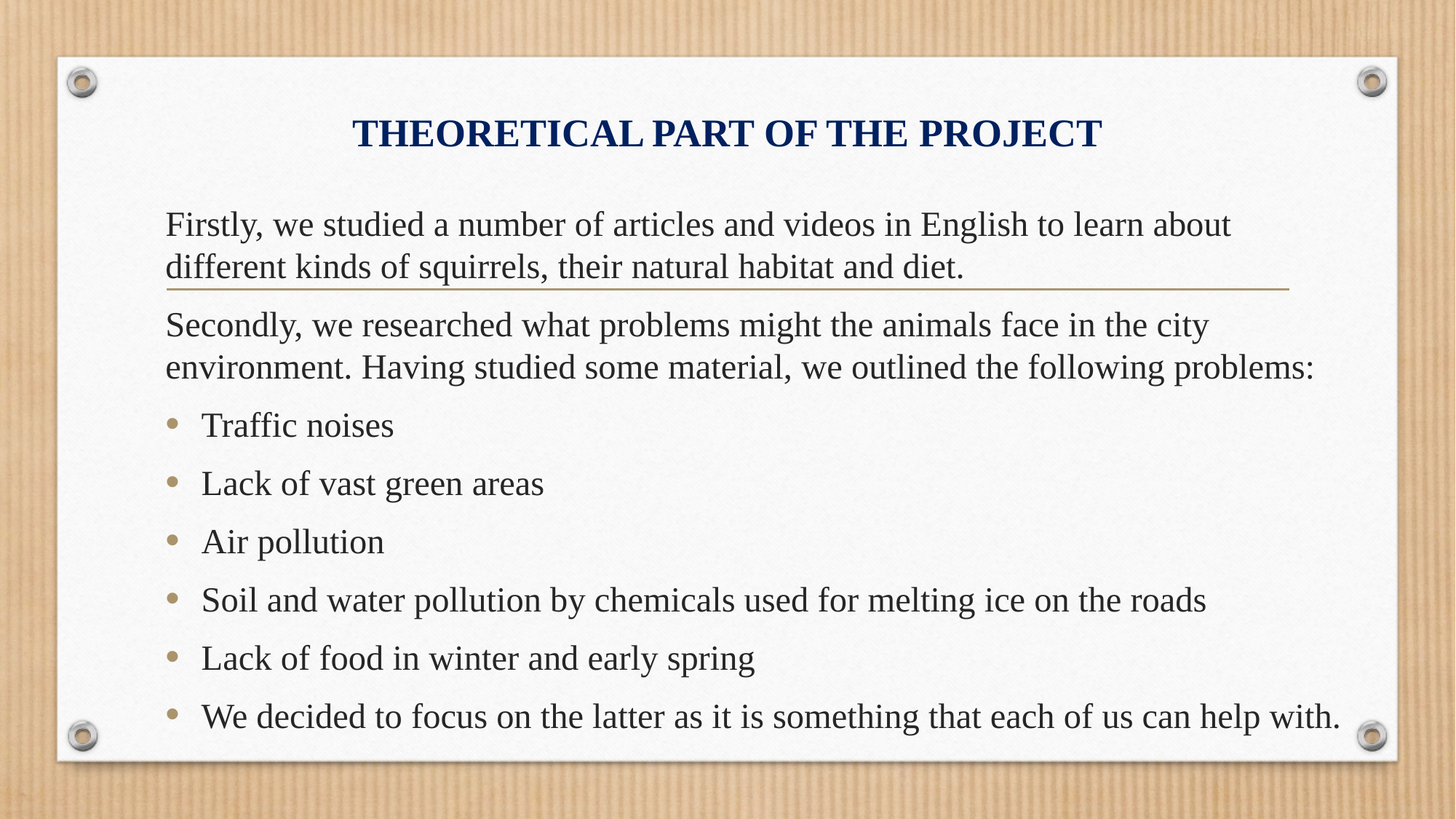

# THEORETICAL PART OF THE PROJECT
Firstly, we studied a number of articles and videos in English to learn about different kinds of squirrels, their natural habitat and diet.
Secondly, we researched what problems might the animals face in the city environment. Having studied some material, we outlined the following problems:
Traffic noises
Lack of vast green areas
Air pollution
Soil and water pollution by chemicals used for melting ice on the roads
Lack of food in winter and early spring
We decided to focus on the latter as it is something that each of us can help with.